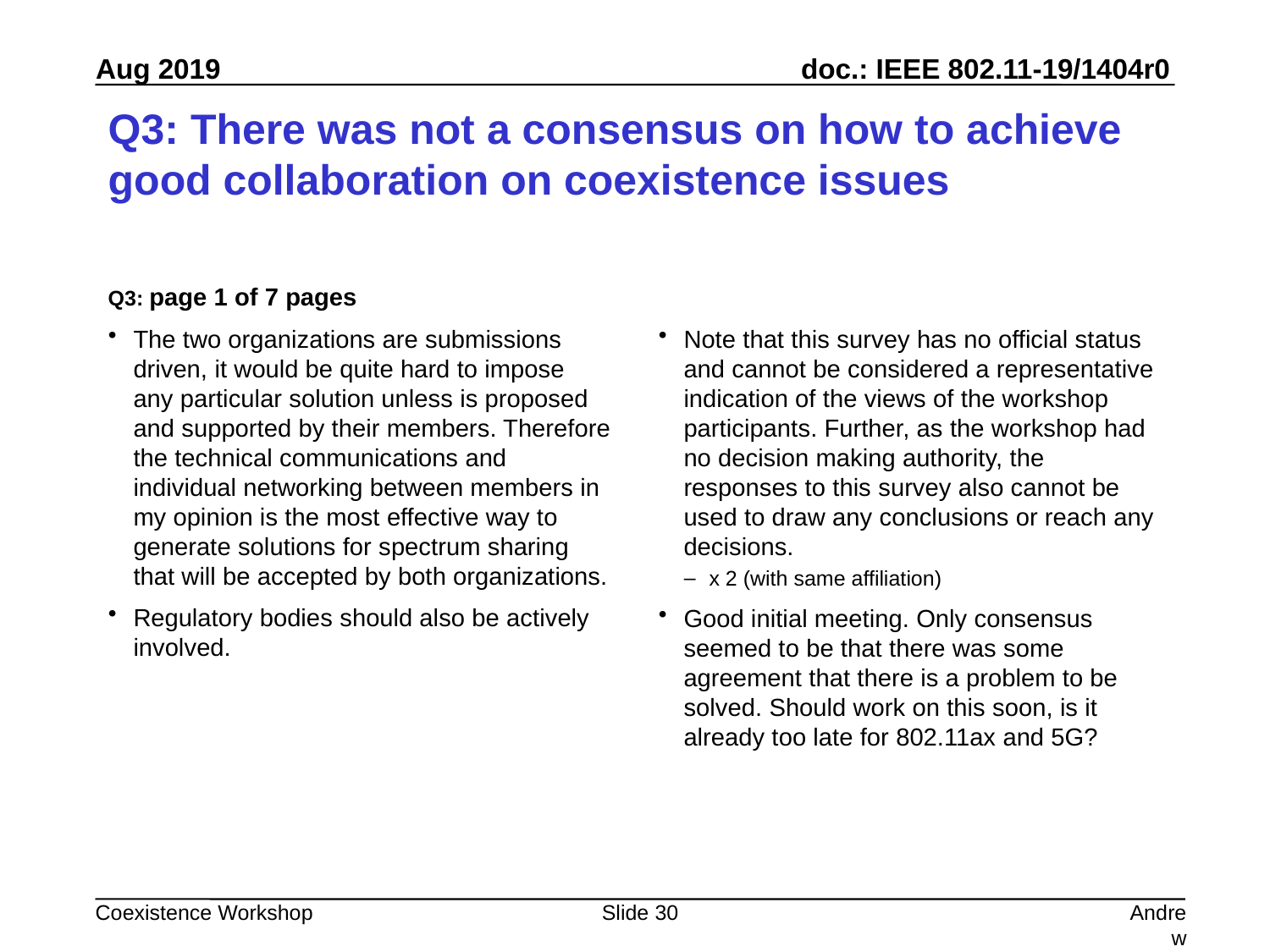

# Q3: There was not a consensus on how to achieve good collaboration on coexistence issues
Q3: page 1 of 7 pages
The two organizations are submissions driven, it would be quite hard to impose any particular solution unless is proposed and supported by their members. Therefore the technical communications and individual networking between members in my opinion is the most effective way to generate solutions for spectrum sharing that will be accepted by both organizations.
Regulatory bodies should also be actively involved.

Note that this survey has no official status and cannot be considered a representative indication of the views of the workshop participants. Further, as the workshop had no decision making authority, the responses to this survey also cannot be used to draw any conclusions or reach any decisions.
x 2 (with same affiliation)
Good initial meeting. Only consensus seemed to be that there was some agreement that there is a problem to be solved. Should work on this soon, is it already too late for 802.11ax and 5G?

Slide 30
Andrew Myles, Cisco